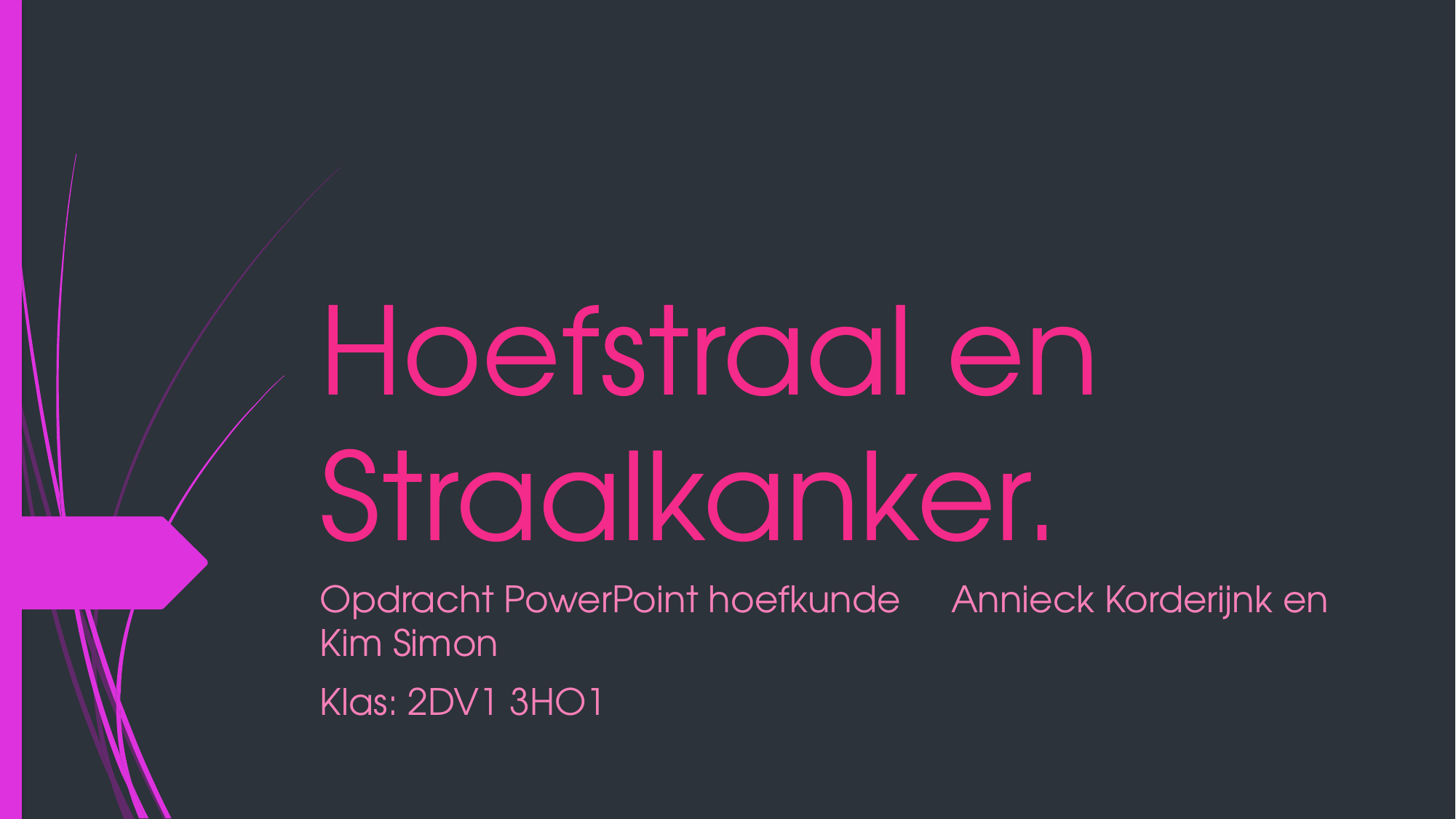

# Hoefstraal en Straalkanker.
Opdracht PowerPoint hoefkunde     Annieck Korderijnk en Kim Simon
Klas: 2DV1 3HO1